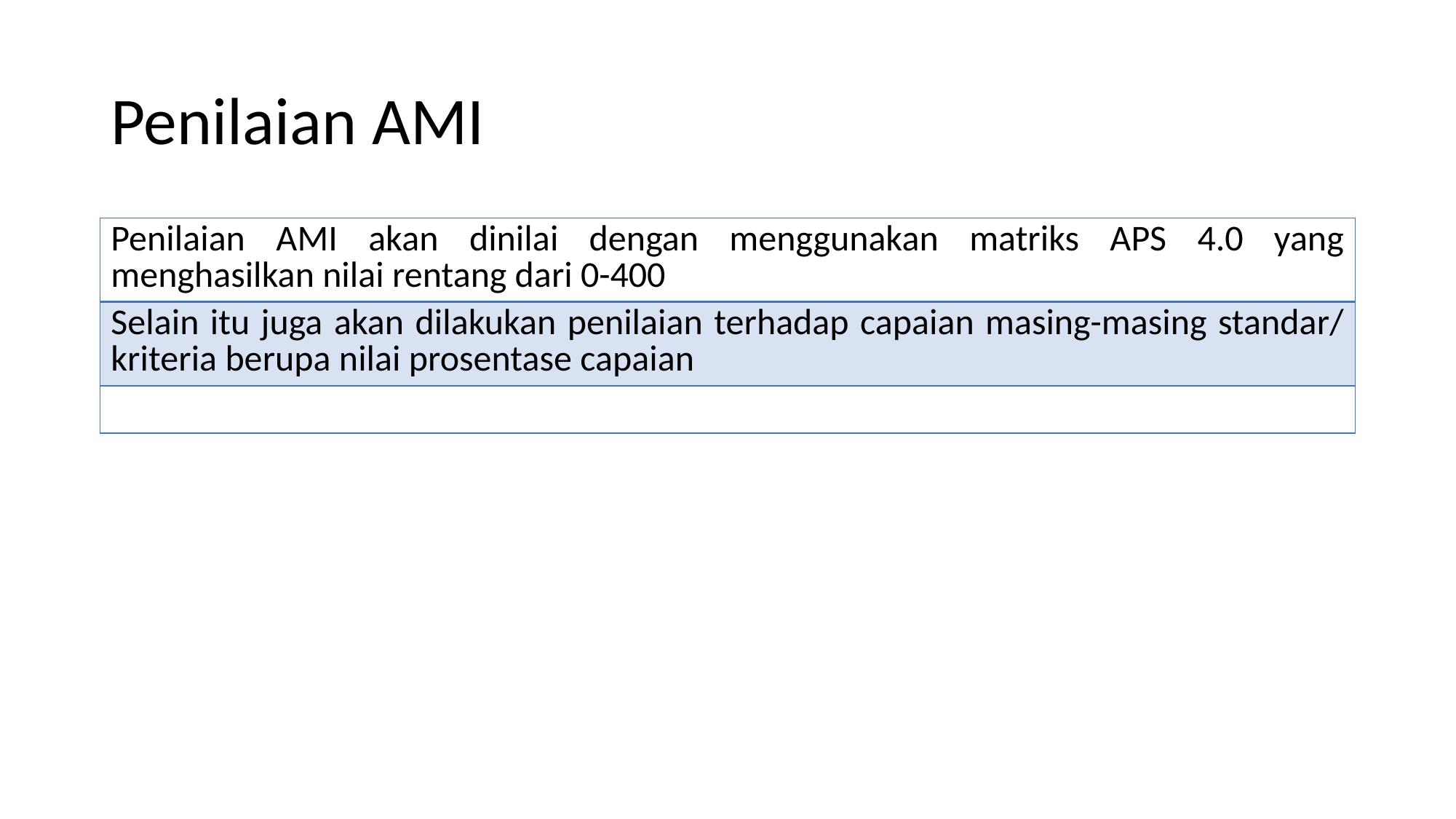

# Penilaian AMI
| Penilaian AMI akan dinilai dengan menggunakan matriks APS 4.0 yang menghasilkan nilai rentang dari 0-400 |
| --- |
| Selain itu juga akan dilakukan penilaian terhadap capaian masing-masing standar/ kriteria berupa nilai prosentase capaian |
|  |